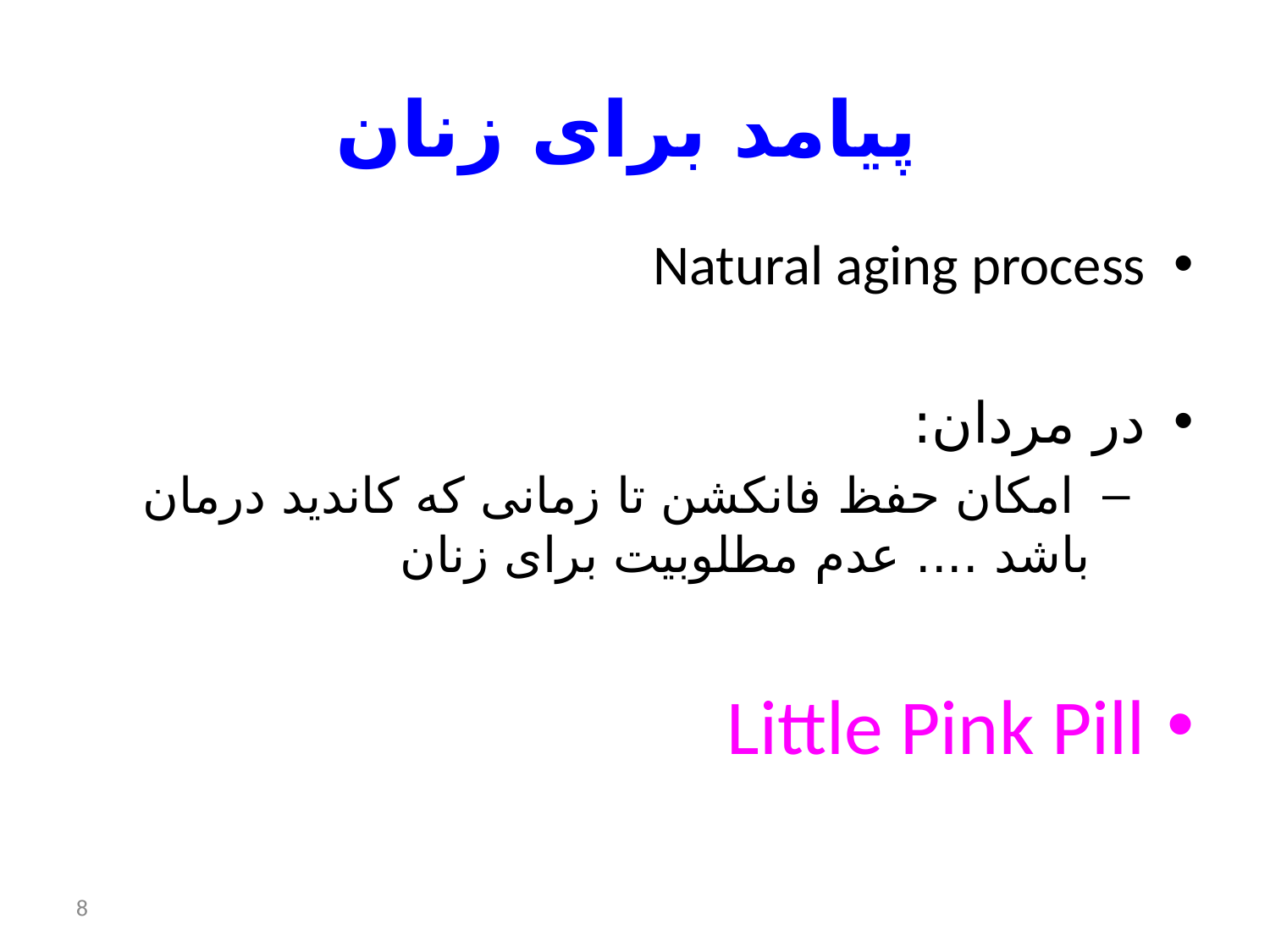

# پیامد برای زنان
Natural aging process

در مردان:
 امکان حفظ فانکشن تا زمانی که کاندید درمان باشد .... عدم مطلوبیت برای زنان

Little Pink Pill

8